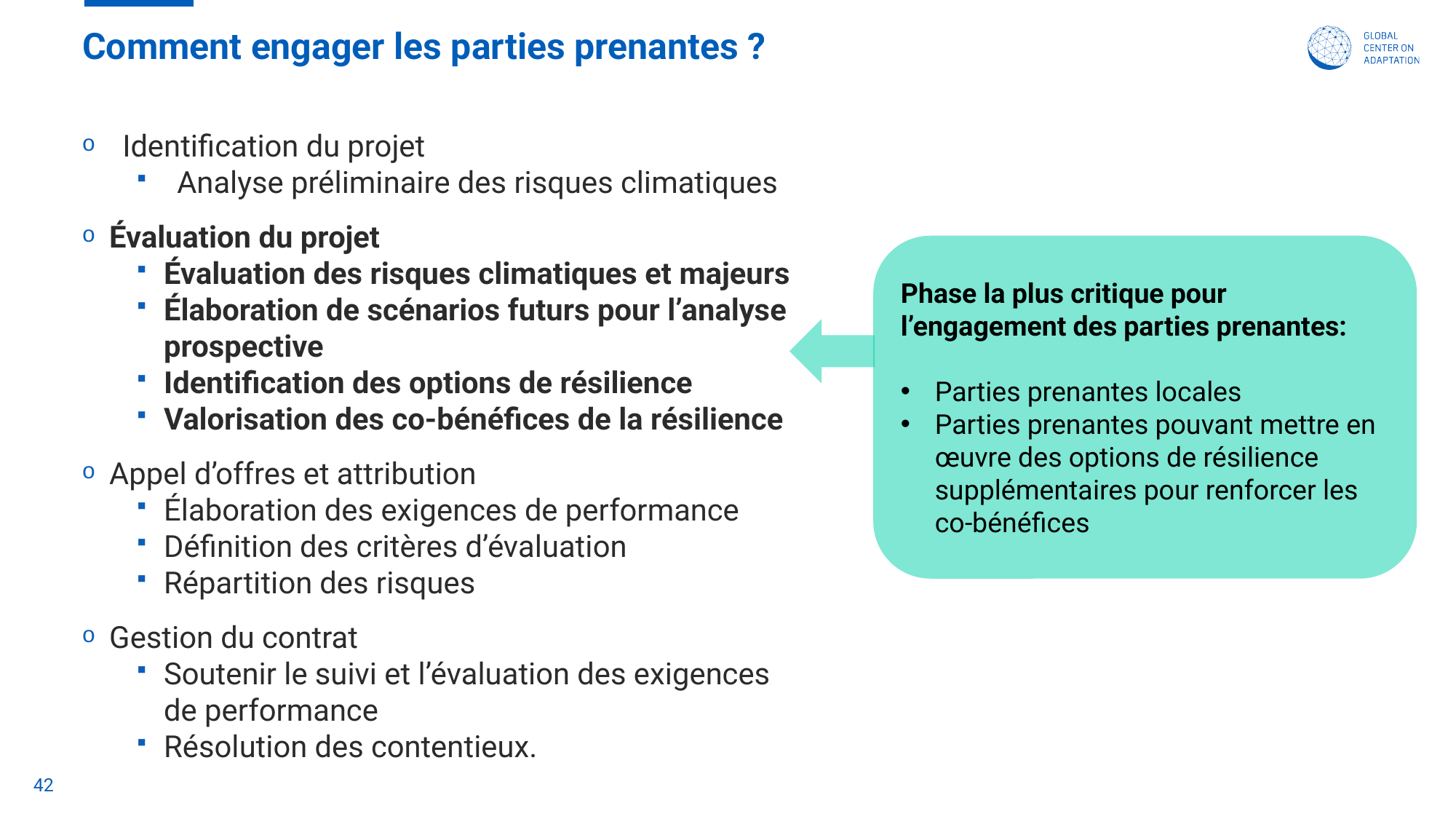

# Comment engager les parties prenantes ?
Identification du projet
Analyse préliminaire des risques climatiques
Évaluation du projet
Évaluation des risques climatiques et majeurs
Élaboration de scénarios futurs pour l’analyse prospective
Identification des options de résilience
Valorisation des co-bénéfices de la résilience
Appel d’offres et attribution
Élaboration des exigences de performance
Définition des critères d’évaluation
Répartition des risques
Gestion du contrat
Soutenir le suivi et l’évaluation des exigences de performance
Résolution des contentieux.
Phase la plus critique pour l’engagement des parties prenantes:

Parties prenantes locales
Parties prenantes pouvant mettre en œuvre des options de résilience supplémentaires pour renforcer les co-bénéfices